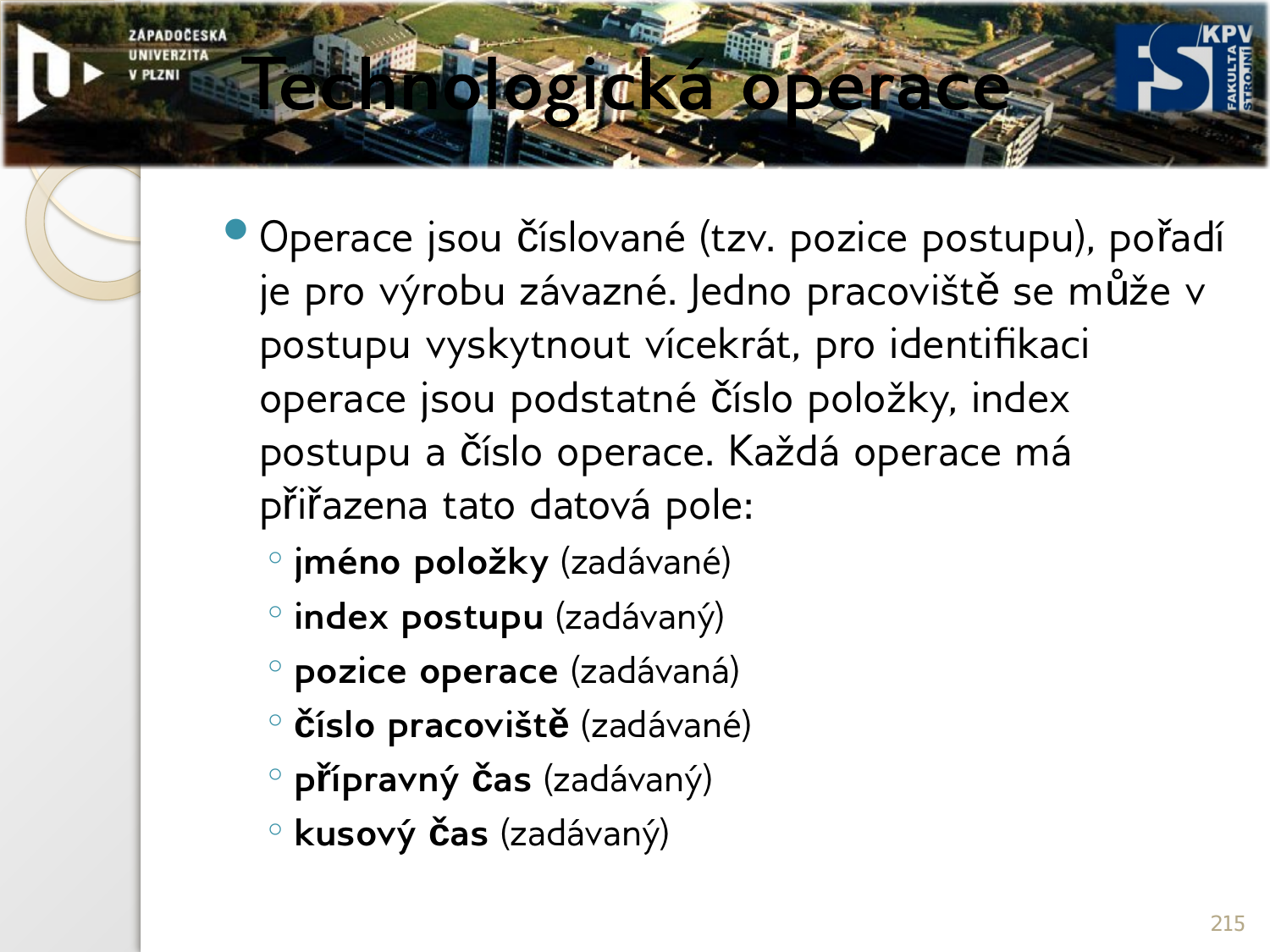

# Technologická operace
Operace jsou číslované (tzv. pozice postupu), pořadí je pro výrobu závazné. Jedno pracoviště se může v postupu vyskytnout vícekrát, pro identifikaci operace jsou podstatné číslo položky, index postupu a číslo operace. Každá operace má přiřazena tato datová pole:
jméno položky (zadávané)
index postupu (zadávaný)
pozice operace (zadávaná)
číslo pracoviště (zadávané)
přípravný čas (zadávaný)
kusový čas (zadávaný)

215